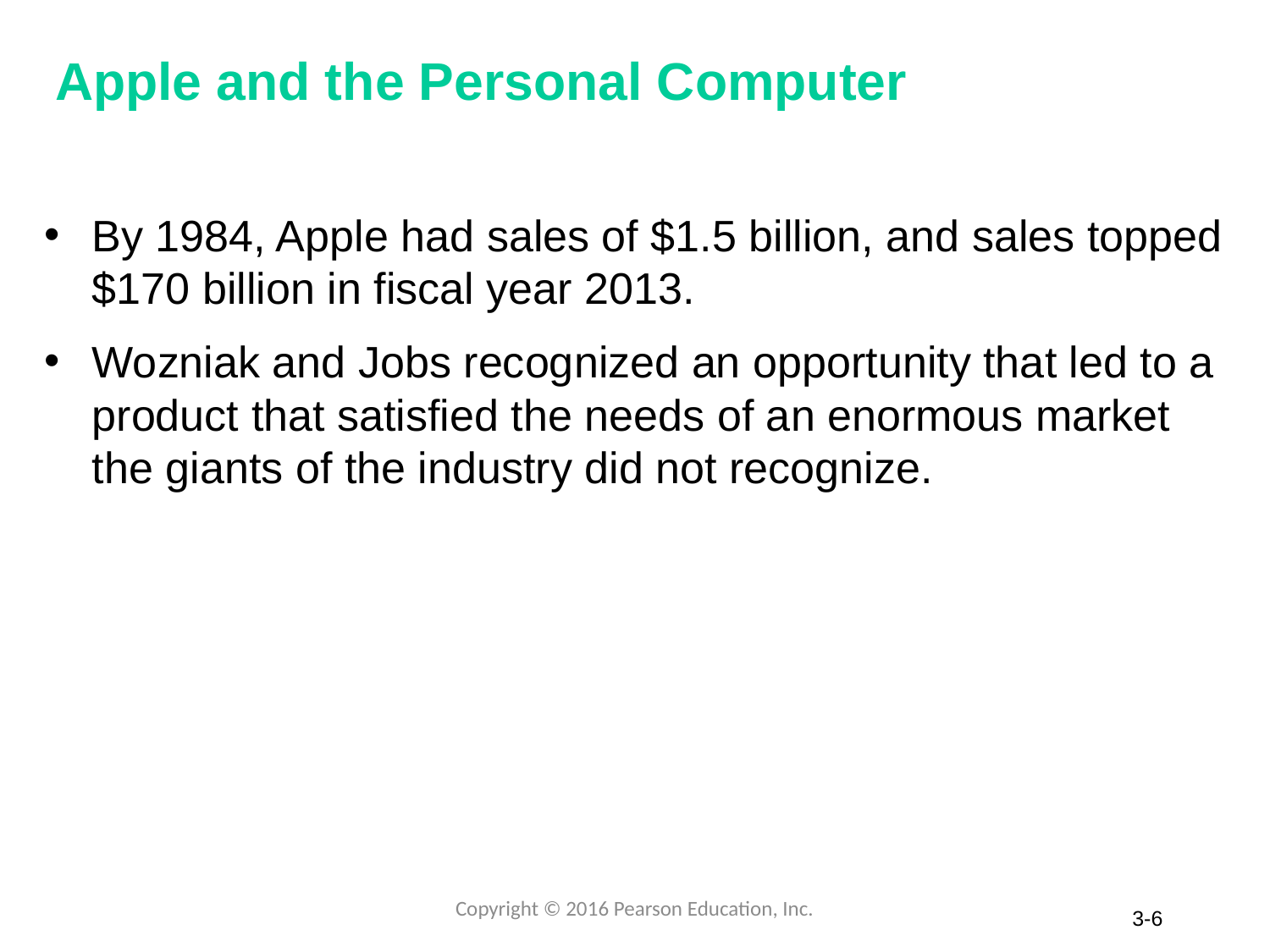

# Apple and the Personal Computer
By 1984, Apple had sales of $1.5 billion, and sales topped $170 billion in fiscal year 2013.

Wozniak and Jobs recognized an opportunity that led to a product that satisfied the needs of an enormous market the giants of the industry did not recognize.
Copyright © 2016 Pearson Education, Inc.